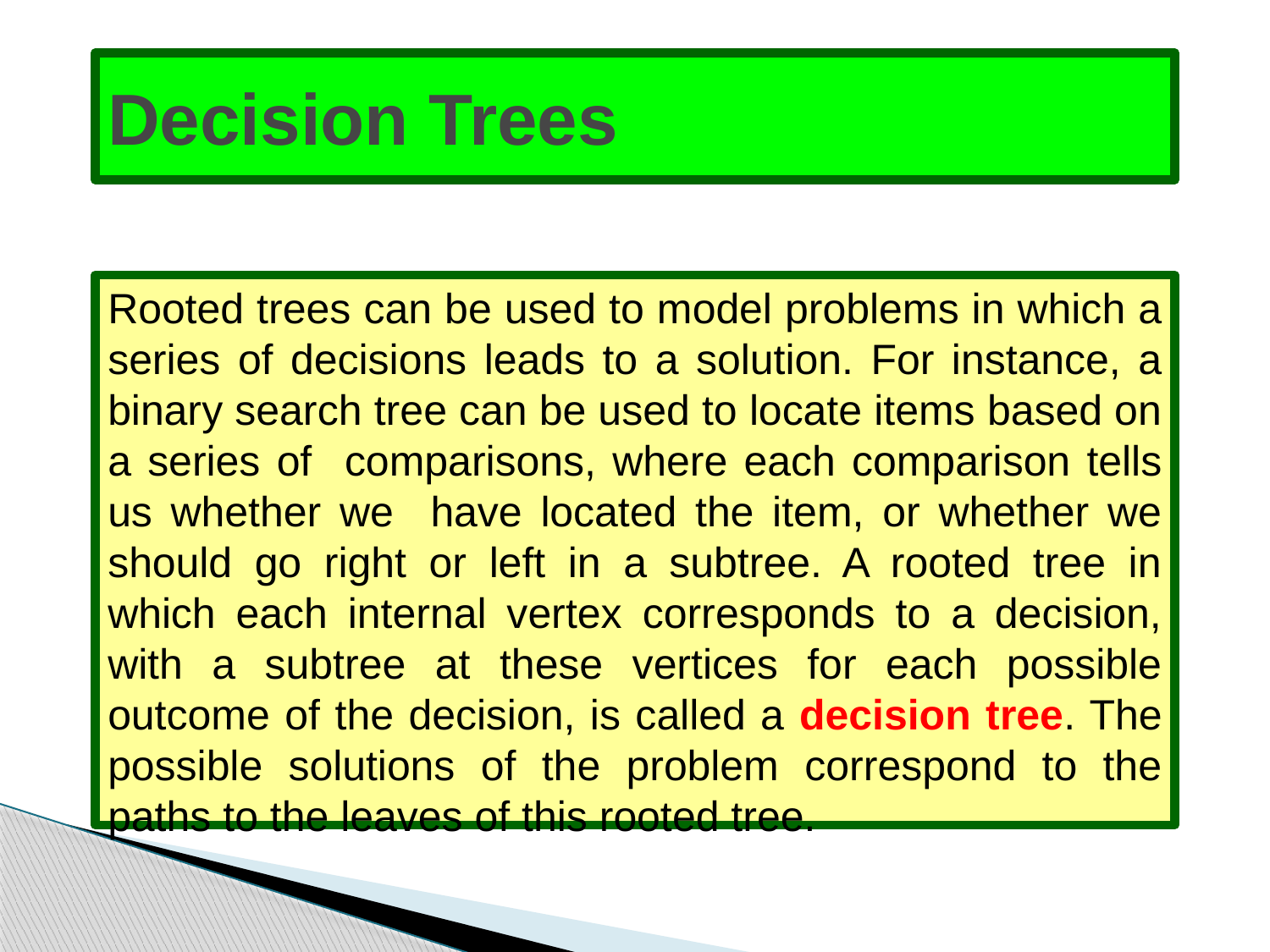

# Decision Trees
Rooted trees can be used to model problems in which a series of decisions leads to a solution. For instance, a binary search tree can be used to locate items based on a series of  comparisons, where each comparison tells us whether we  have located the item, or whether we should go right or left in a subtree. A rooted tree in which each internal vertex corresponds to a decision, with a subtree at these vertices for each possible outcome of the decision, is called a decision tree. The possible solutions of the problem correspond to the paths to the leaves of this rooted tree.